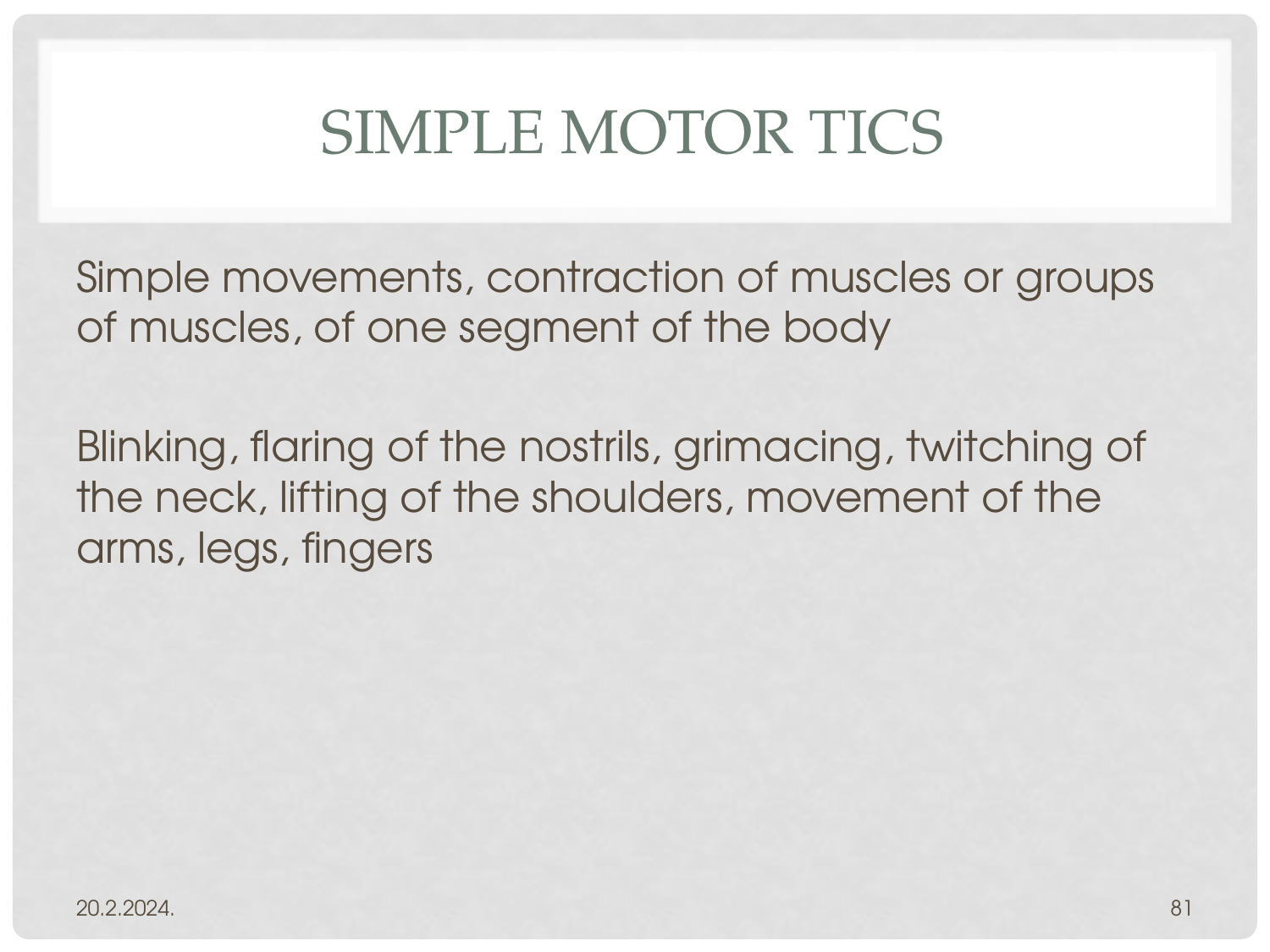

# Simple motor tics
Simple movements, contraction of muscles or groups of muscles, of one segment of the body

Blinking, flaring of the nostrils, grimacing, twitching of the neck, lifting of the shoulders, movement of the arms, legs, fingers
20.2.2024.
81